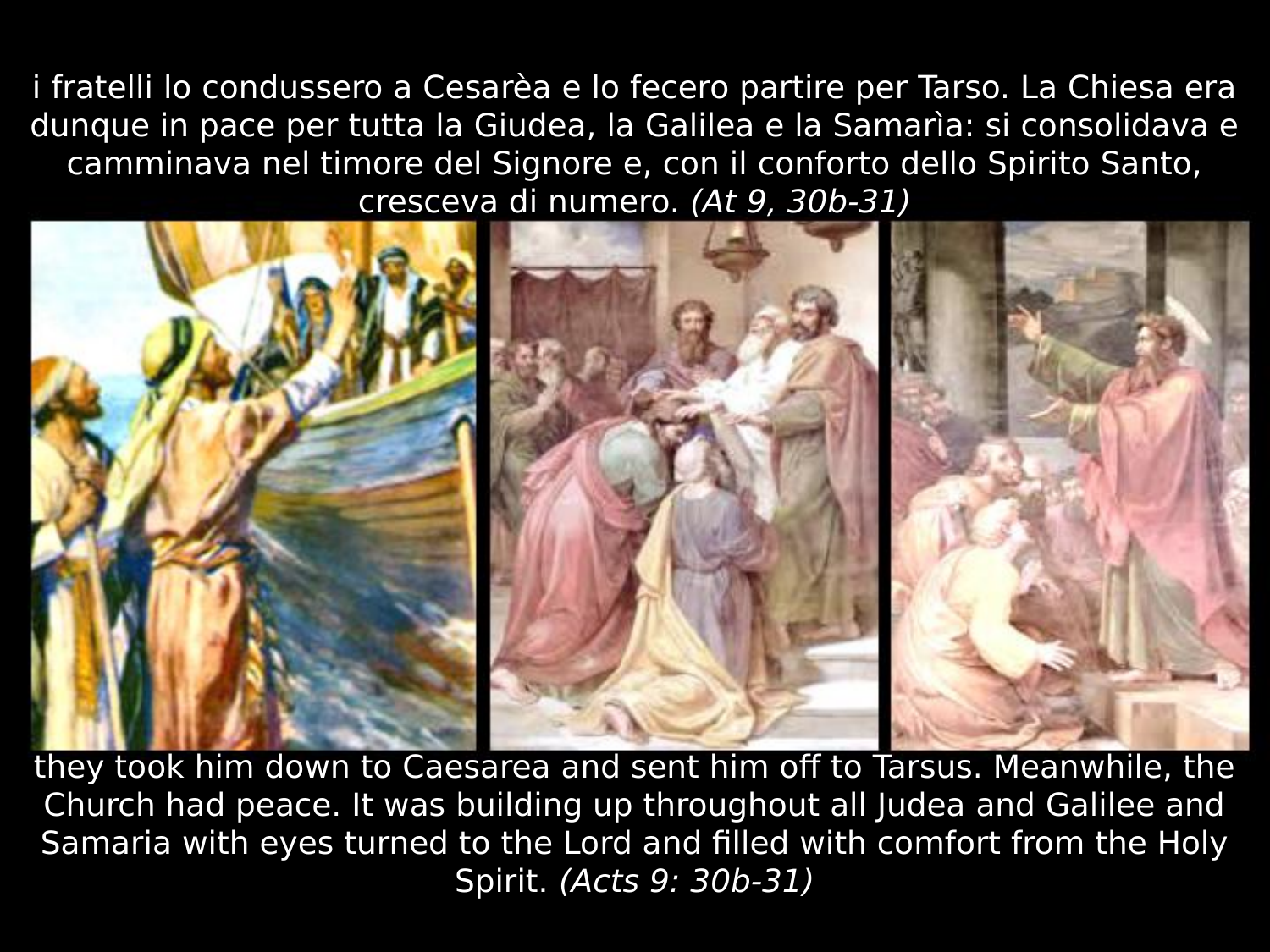

# i fratelli lo condussero a Cesarèa e lo fecero partire per Tarso. La Chiesa era dunque in pace per tutta la Giudea, la Galilea e la Samarìa: si consolidava e camminava nel timore del Signore e, con il conforto dello Spirito Santo, cresceva di numero. (At 9, 30b-31)
they took him down to Caesarea and sent him off to Tarsus. Meanwhile, the Church had peace. It was building up throughout all Judea and Galilee and Samaria with eyes turned to the Lord and filled with comfort from the Holy Spirit. (Acts 9: 30b-31)